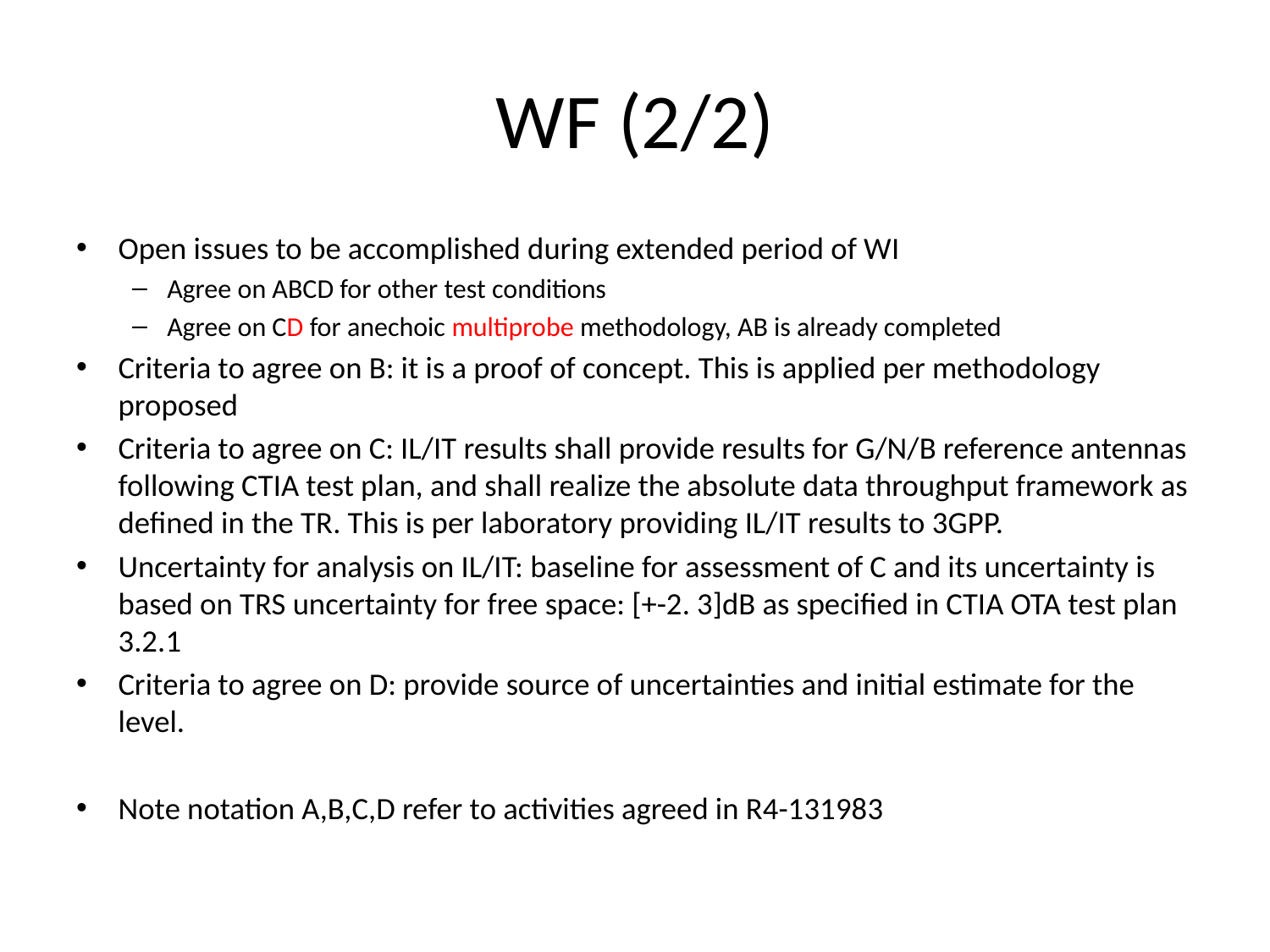

# WF (2/2)
Open issues to be accomplished during extended period of WI
Agree on ABCD for other test conditions
Agree on CD for anechoic multiprobe methodology, AB is already completed
Criteria to agree on B: it is a proof of concept. This is applied per methodology proposed
Criteria to agree on C: IL/IT results shall provide results for G/N/B reference antennas following CTIA test plan, and shall realize the absolute data throughput framework as defined in the TR. This is per laboratory providing IL/IT results to 3GPP.
Uncertainty for analysis on IL/IT: baseline for assessment of C and its uncertainty is based on TRS uncertainty for free space: [+-2. 3]dB as specified in CTIA OTA test plan 3.2.1
Criteria to agree on D: provide source of uncertainties and initial estimate for the level.

Note notation A,B,C,D refer to activities agreed in R4-131983